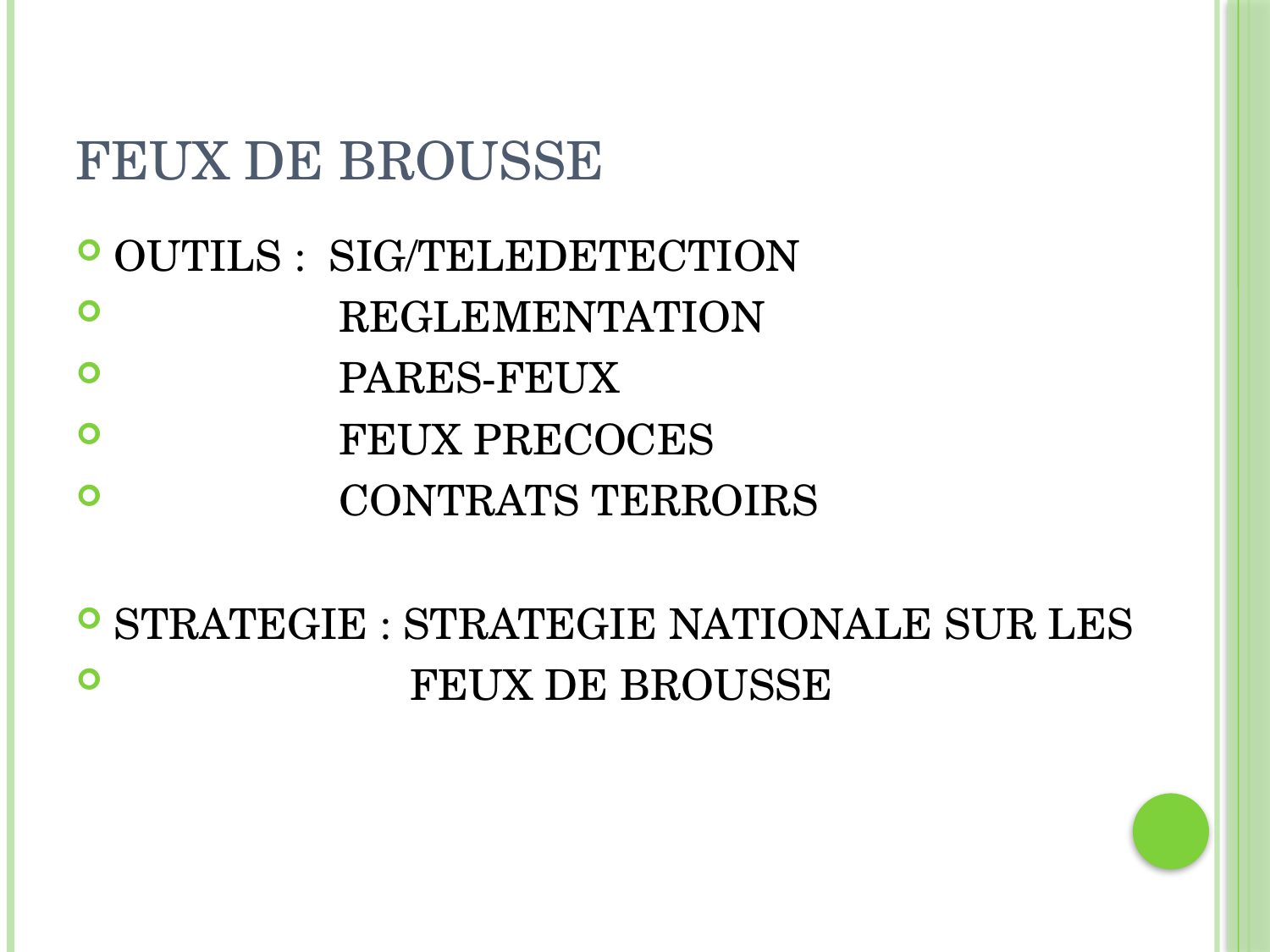

# Feux de brousse
OUTILS :  SIG/TELEDETECTION
                   REGLEMENTATION
                   PARES-FEUX
                   FEUX PRECOCES
                   CONTRATS TERROIRS

STRATEGIE : STRATEGIE NATIONALE SUR LES
                         FEUX DE BROUSSE